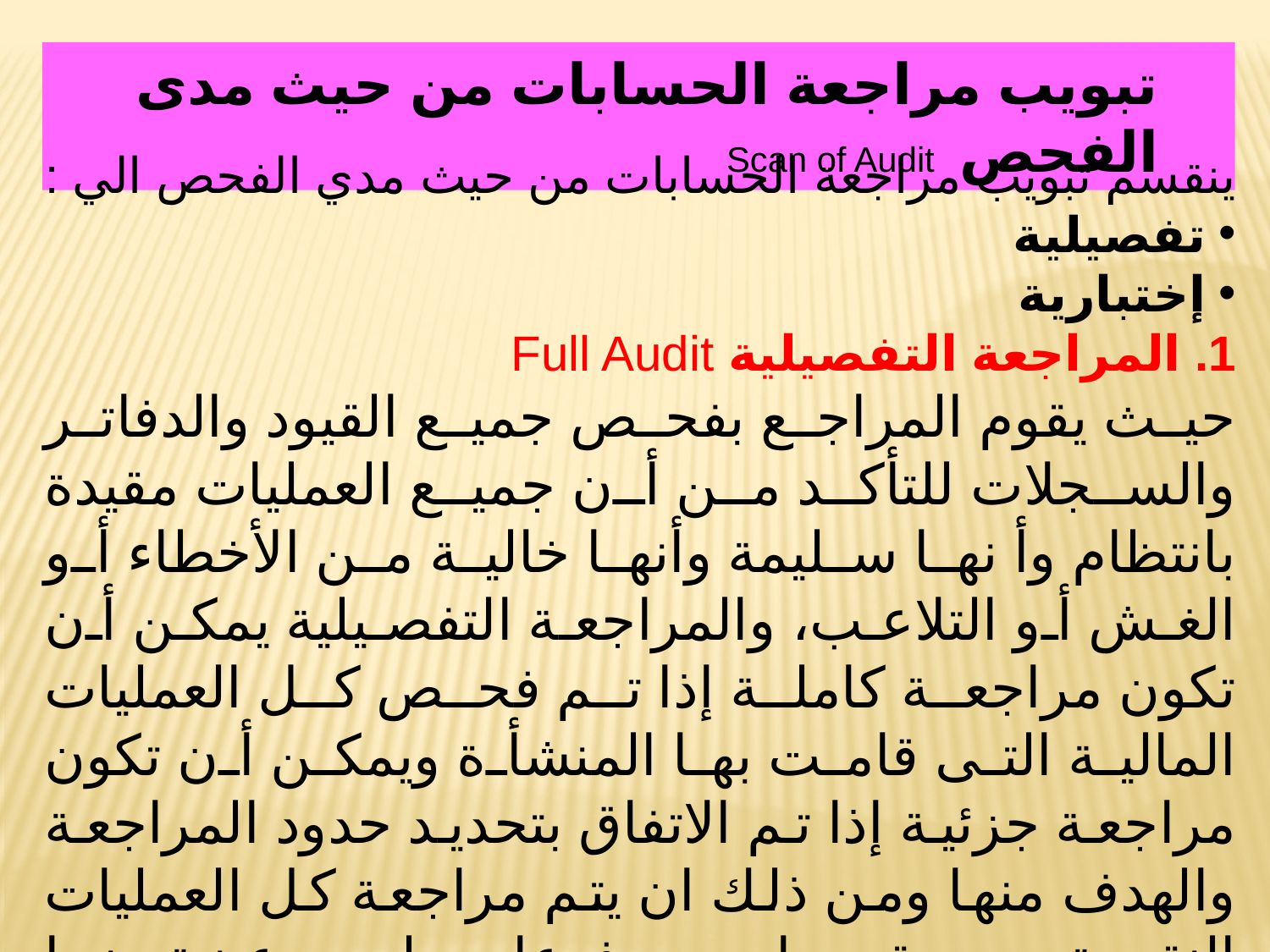

تبويب مراجعة الحسابات من حيث مدى الفحص  Scan of Audit
ينقسم تبويب مراجعة الحسابات من حيث مدي الفحص الي :
تفصيلية
إختبارية
1. المراجعة التفصيلية Full Audit
حيث يقوم المراجع بفحص جميع القيود والدفاتر والسجلات للتأكد من أن جميع العمليات مقيدة بانتظام وأ نها سليمة وأنها خالية من الأخطاء أو الغش أو التلاعب، والمراجعة التفصيلية يمكن أن تكون مراجعة كاملة إذا تم فحص كل العمليات المالية التى قامت بها المنشأة ويمكن أن تكون مراجعة جزئية إذا تم الاتفاق بتحديد حدود المراجعة والهدف منها ومن ذلك ان يتم مراجعة كل العمليات النقدية من مقبوضات ومدفوعات وليس عينة منها وهي بذلك مراجعة جزئية تفصيلية.